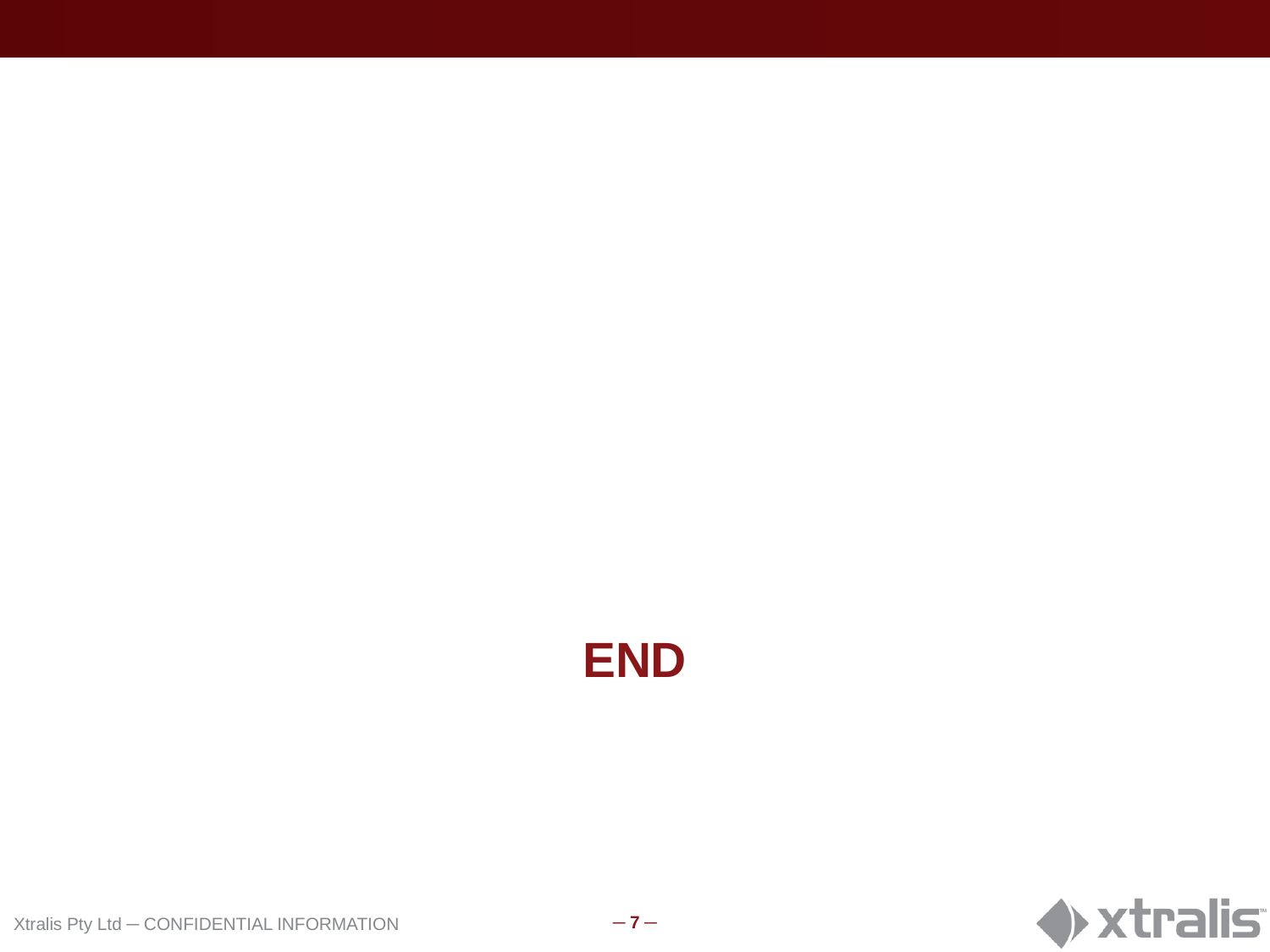

# END

Xtralis Pty Ltd ─ CONFIDENTIAL INFORMATION
─ 7 ─